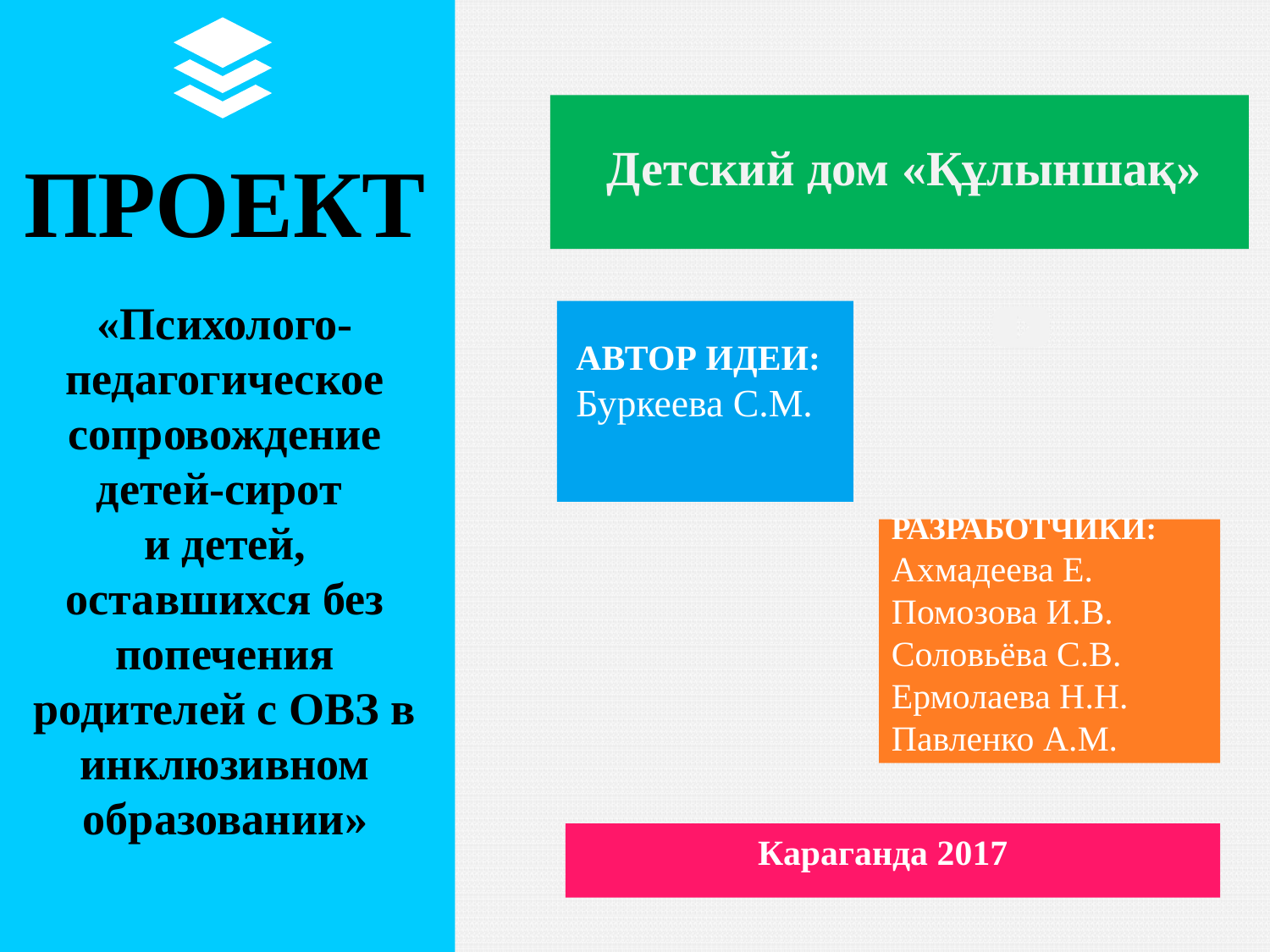

Детский дом «Құлыншақ»
ПРОЕКТ
«Психолого-педагогическое сопровождение детей-сирот
и детей, оставшихся без попечения родителей с ОВЗ в инклюзивном образовании»

АВТОР ИДЕИ: Буркеева С.М.
РАЗРАБОТЧИКИ:
Ахмадеева Е.
Помозова И.В.
Соловьёва С.В.
Ермолаева Н.Н.
Павленко А.М.

Караганда 2017